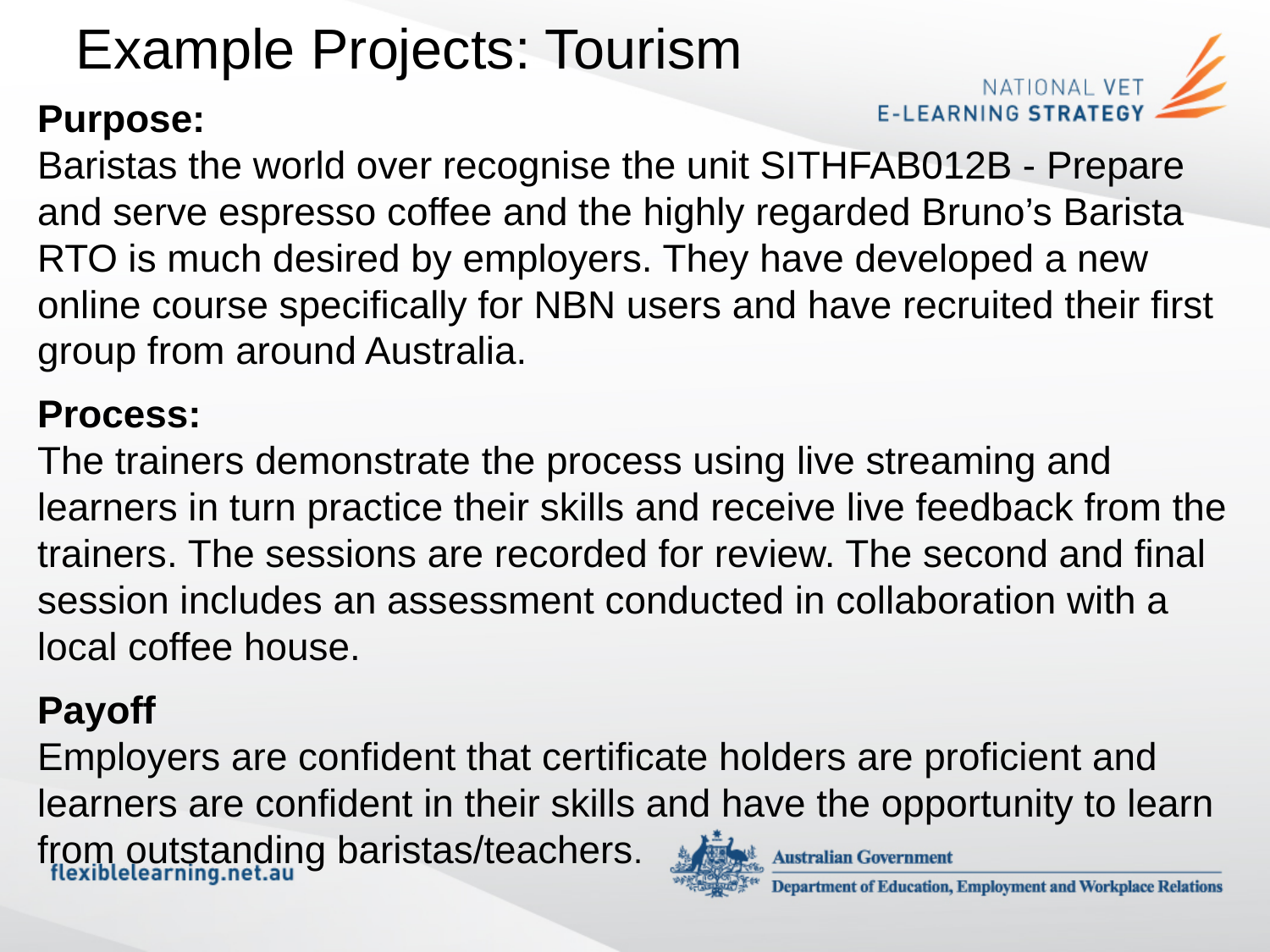

Example Projects: Tourism
Purpose:
Baristas the world over recognise the unit SITHFAB012B - Prepare and serve espresso coffee and the highly regarded Bruno’s Barista RTO is much desired by employers. They have developed a new online course specifically for NBN users and have recruited their first group from around Australia.

Process:
The trainers demonstrate the process using live streaming and learners in turn practice their skills and receive live feedback from the trainers. The sessions are recorded for review. The second and final session includes an assessment conducted in collaboration with a local coffee house.

Payoff
Employers are confident that certificate holders are proficient and learners are confident in their skills and have the opportunity to learn from outstanding baristas/teachers.